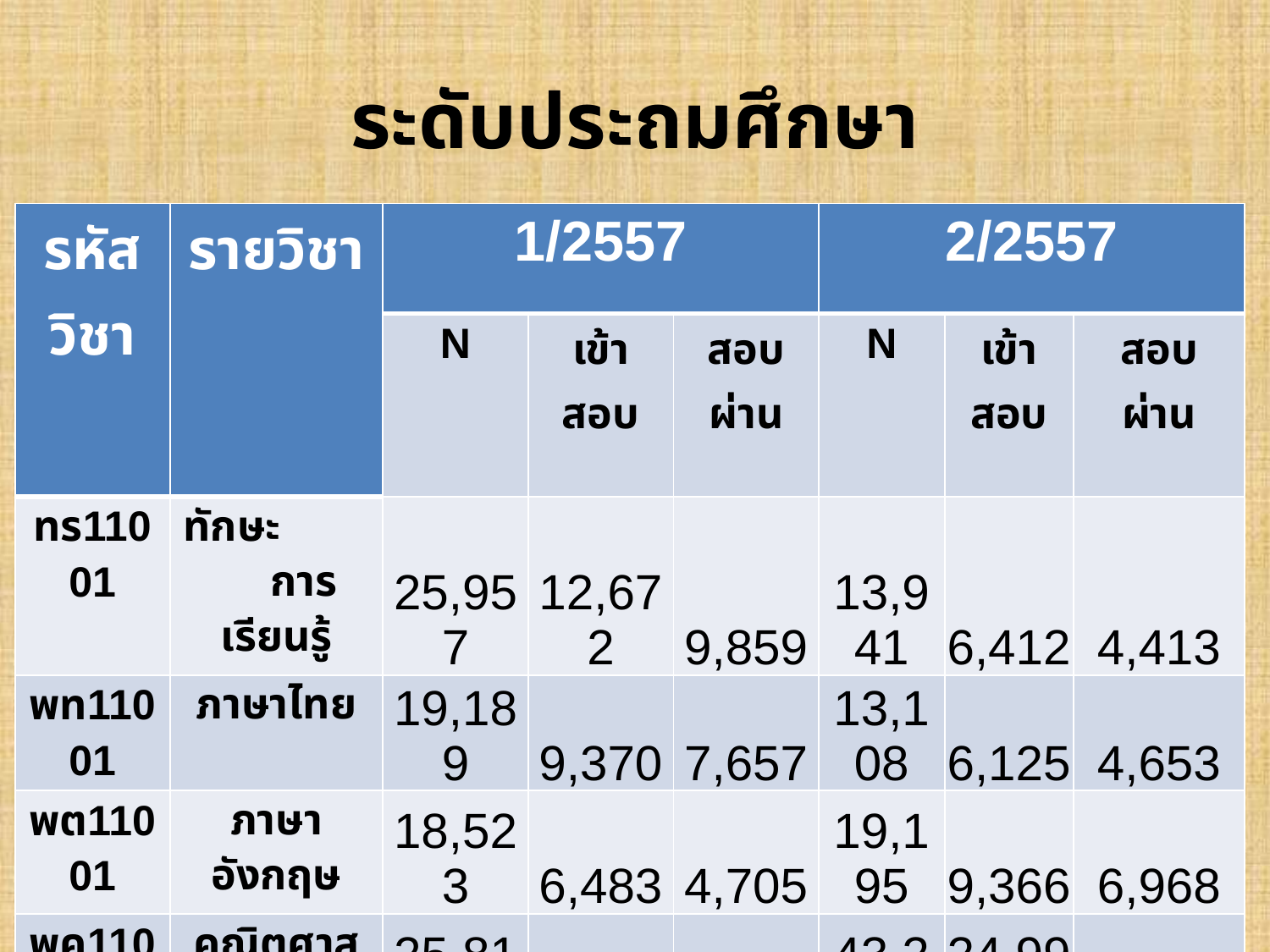

# ระดับประถมศึกษา
| รหัสวิชา | รายวิชา | 1/2557 |  |  | 2/2557 |  |  |
| --- | --- | --- | --- | --- | --- | --- | --- |
|  |  | N | เข้าสอบ | สอบผ่าน | N | เข้าสอบ | สอบผ่าน |
| ทร11001 | ทักษะ การเรียนรู้ | 25,957 | 12,672 | 9,859 | 13,941 | 6,412 | 4,413 |
| พท11001 | ภาษาไทย | 19,189 | 9,370 | 7,657 | 13,108 | 6,125 | 4,653 |
| พต11001 | ภาษาอังกฤษ | 18,523 | 6,483 | 4,705 | 19,195 | 9,366 | 6,968 |
| พค11001 | คณิตศาสตร์ | 25,815 | 9,164 | 6,987 | 43,255 | 24,998 | 18,862 |
| พว11001 | วิทยาศาสตร์ | 38,812 | 20,482 | 16,752 | 13,138 | 6,165 | 4,642 |